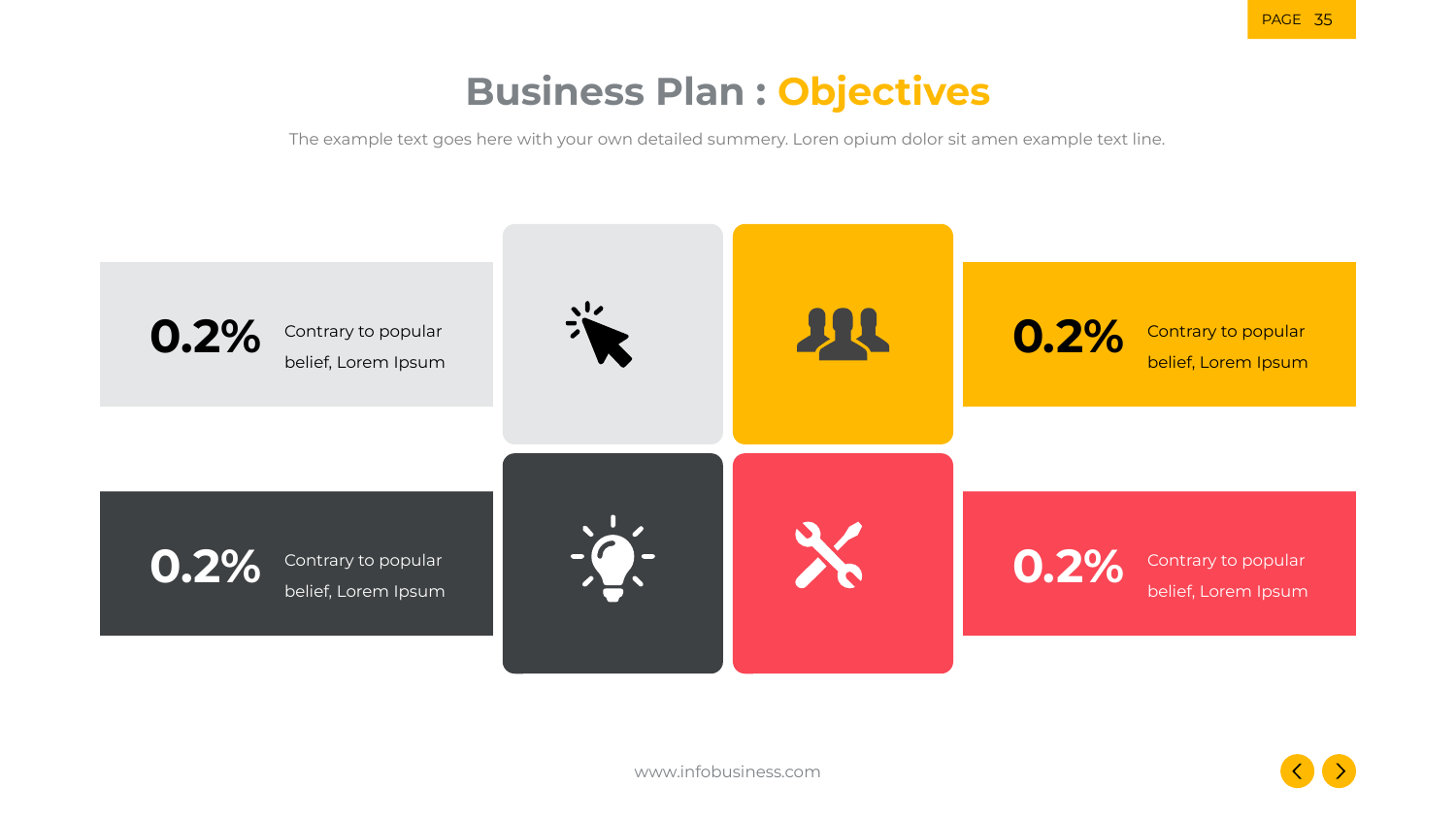

35
# Business Plan : Objectives
The example text goes here with your own detailed summery. Loren opium dolor sit amen example text line.

0.2%
0.2%
Contrary to popular belief, Lorem Ipsum
Contrary to popular belief, Lorem Ipsum

0.2%
0.2%
Contrary to popular belief, Lorem Ipsum
Contrary to popular belief, Lorem Ipsum
www.infobusiness.com